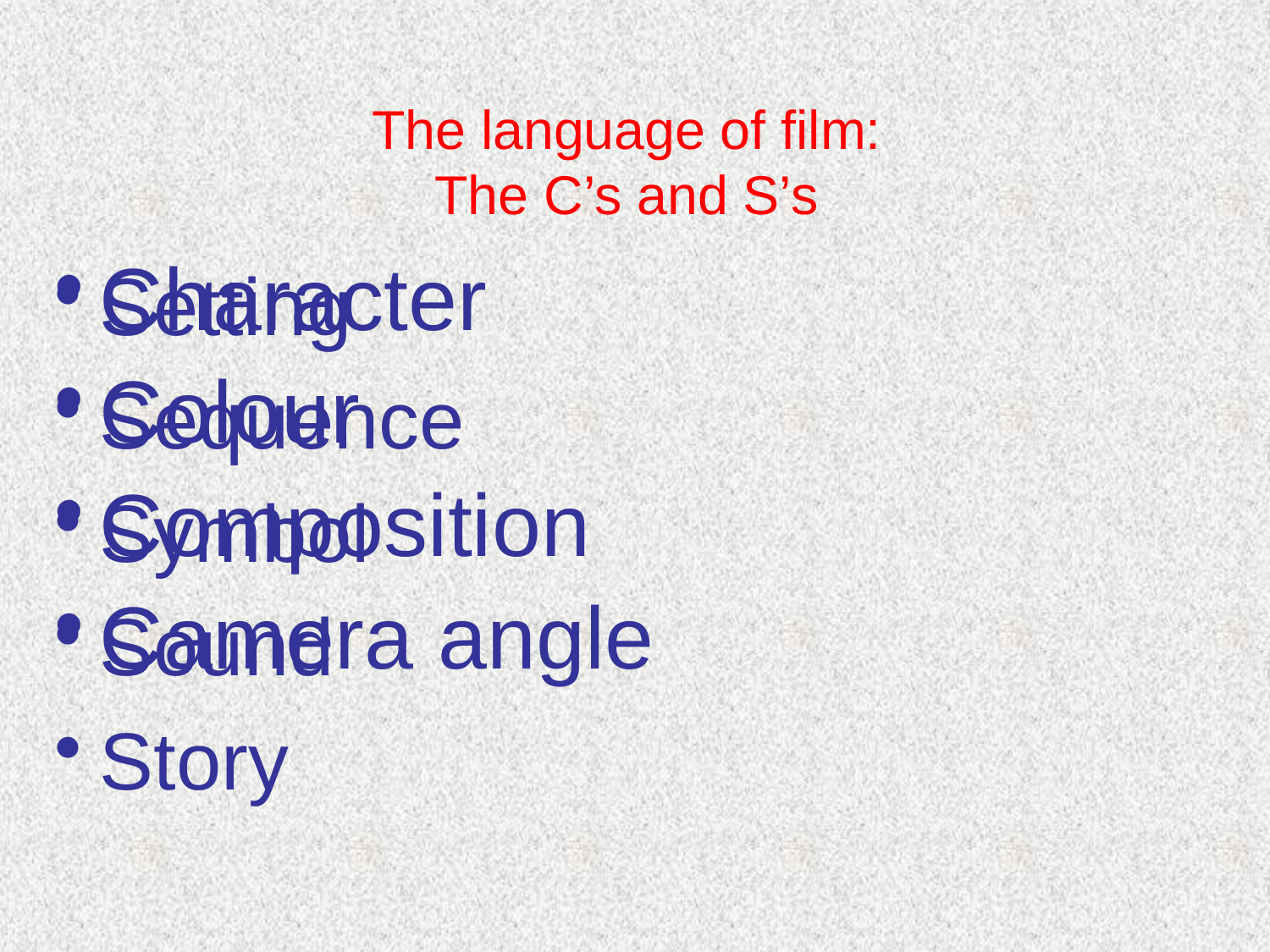

# The language of film: The C’s and S’s
Character
Colour
Composition
Camera angle
Setting
Sequence
Symbol
Sound
Story